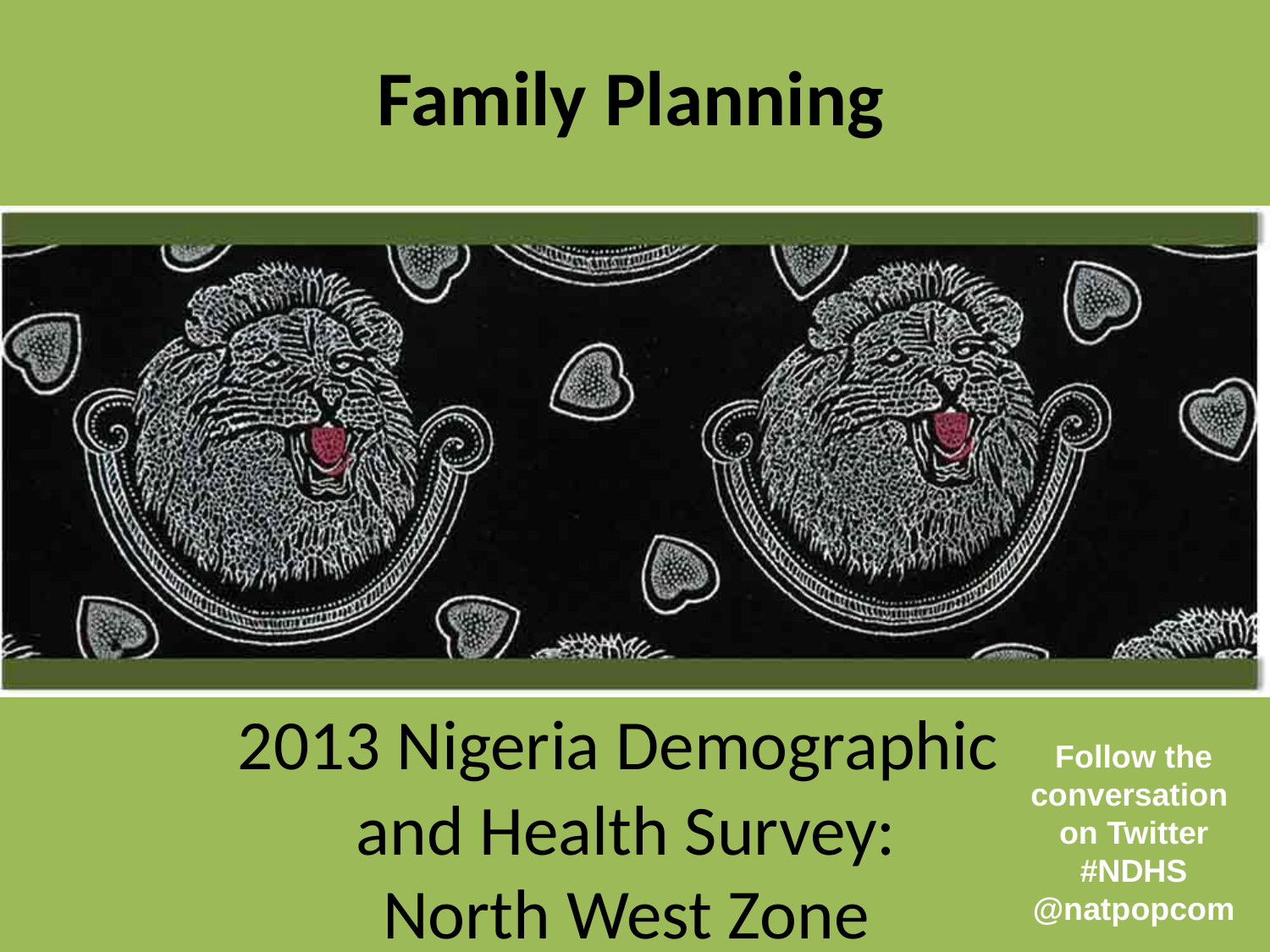

Family Planning
Follow the conversation  on Twitter #NDHS @natpopcom